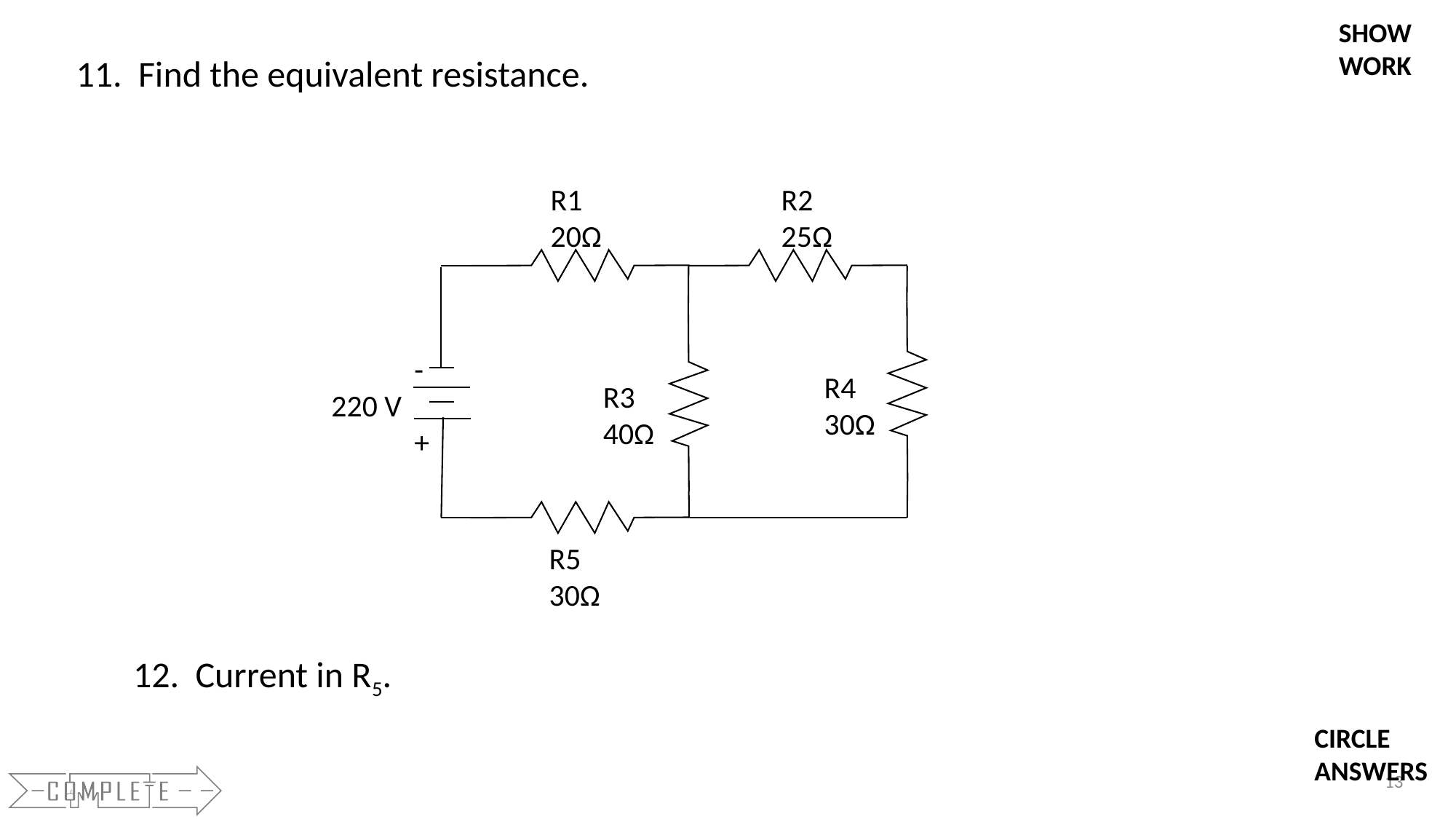

SHOW
WORK
11.  Find the equivalent resistance.
R1
20Ω
R2
25Ω

            -
220 V
            +
R4
30Ω
R3
40Ω
R5
30Ω
12.  Current in R5.
CIRCLE
ANSWERS
13